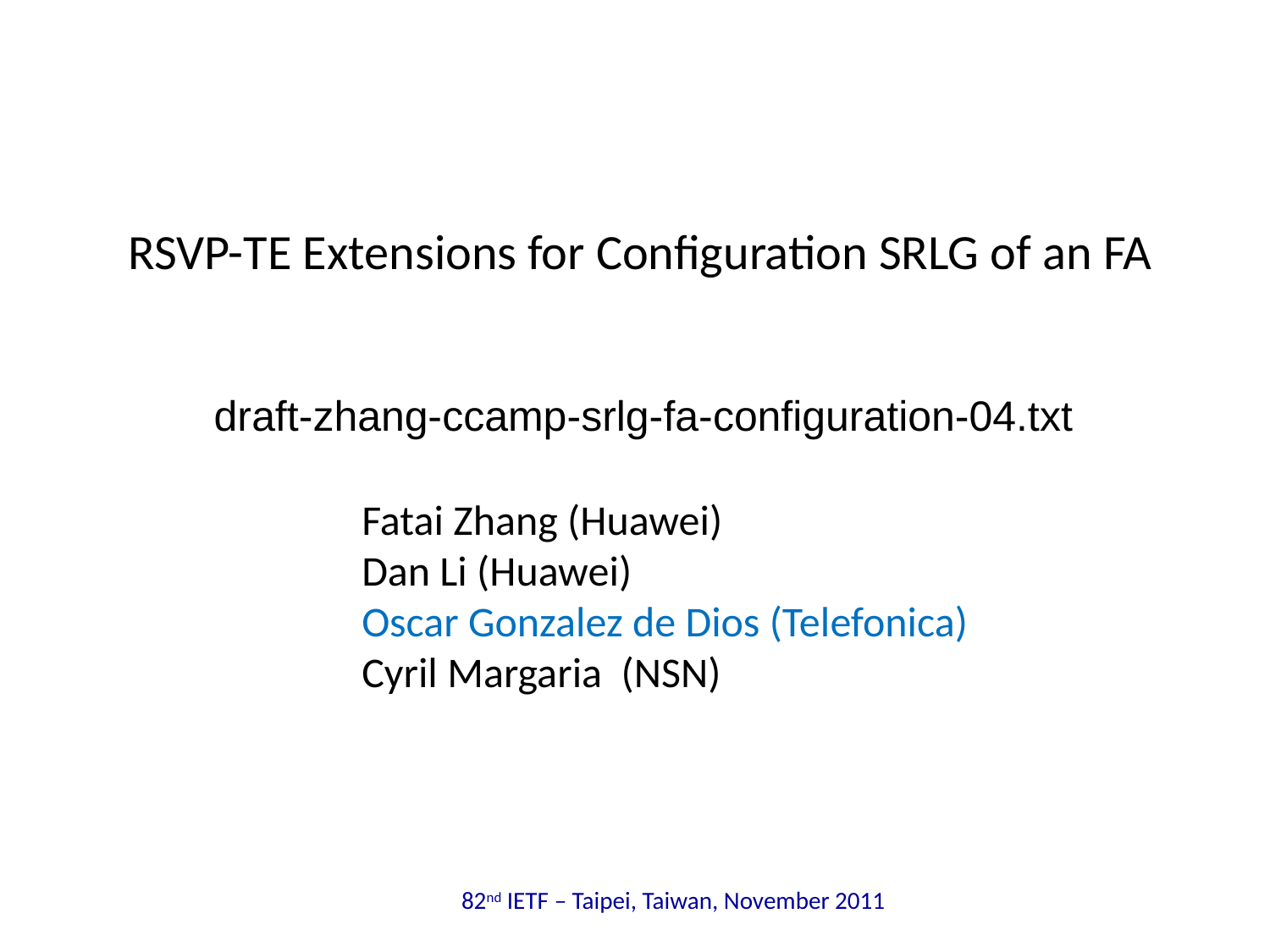

# RSVP-TE Extensions for Configuration SRLG of an FA
draft-zhang-ccamp-srlg-fa-configuration-04.txt
Fatai Zhang (Huawei)
Dan Li (Huawei)
Oscar Gonzalez de Dios (Telefonica)
Cyril Margaria  (NSN)